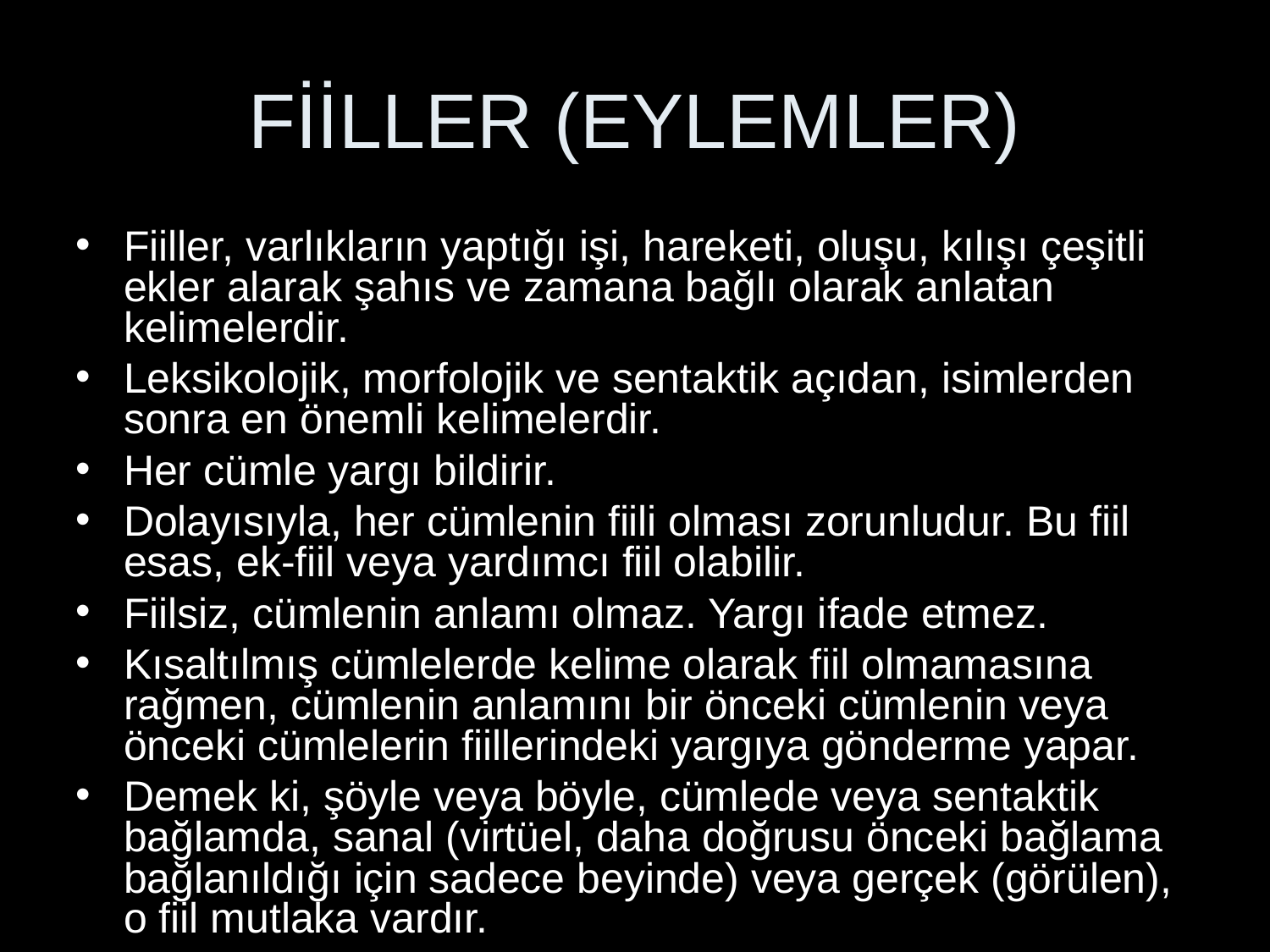

# FİİLLER (EYLEMLER)
Fiiller, varlıkların yaptığı işi, hareketi, oluşu, kılışı çeşitli ekler alarak şahıs ve zamana bağlı olarak anlatan kelimelerdir.
Leksikolojik, morfolojik ve sentaktik açıdan, isimlerden sonra en önemli kelimelerdir.
Her cümle yargı bildirir.
Dolayısıyla, her cümlenin fiili olması zorunludur. Bu fiil esas, ek-fiil veya yardımcı fiil olabilir.
Fiilsiz, cümlenin anlamı olmaz. Yargı ifade etmez.
Kısaltılmış cümlelerde kelime olarak fiil olmamasına rağmen, cümlenin anlamını bir önceki cümlenin veya önceki cümlelerin fiillerindeki yargıya gönderme yapar.
Demek ki, şöyle veya böyle, cümlede veya sentaktik bağlamda, sanal (virtüel, daha doğrusu önceki bağlama bağlanıldığı için sadece beyinde) veya gerçek (görülen), o fiil mutlaka vardır.